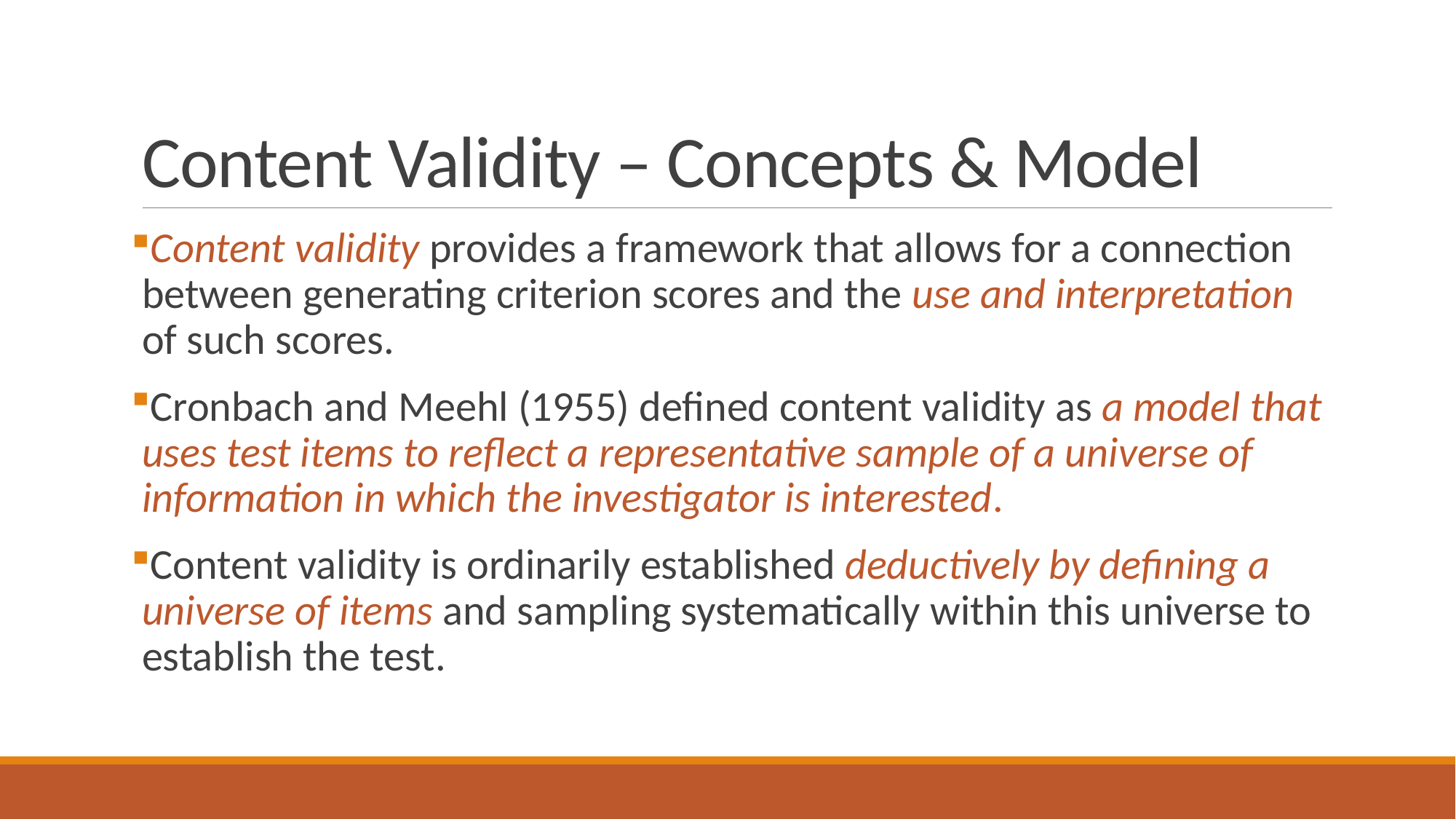

# Content Validity – Concepts & Model
Content validity provides a framework that allows for a connection between generating criterion scores and the use and interpretation of such scores.
Cronbach and Meehl (1955) defined content validity as a model that uses test items to reflect a representative sample of a universe of information in which the investigator is interested.
Content validity is ordinarily established deductively by defining a universe of items and sampling systematically within this universe to establish the test.